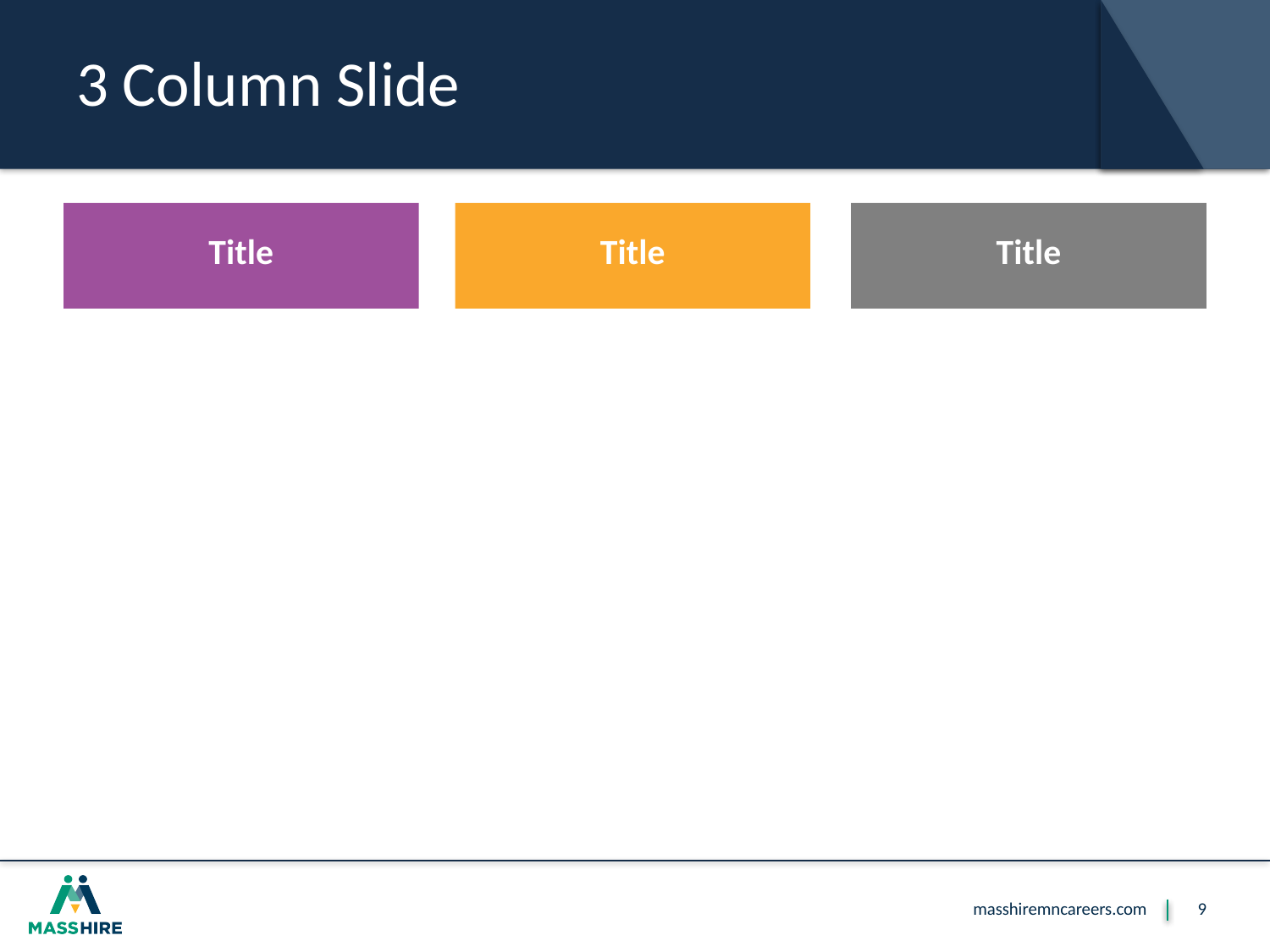

# 3 Column Slide
Title
Title
Title

9